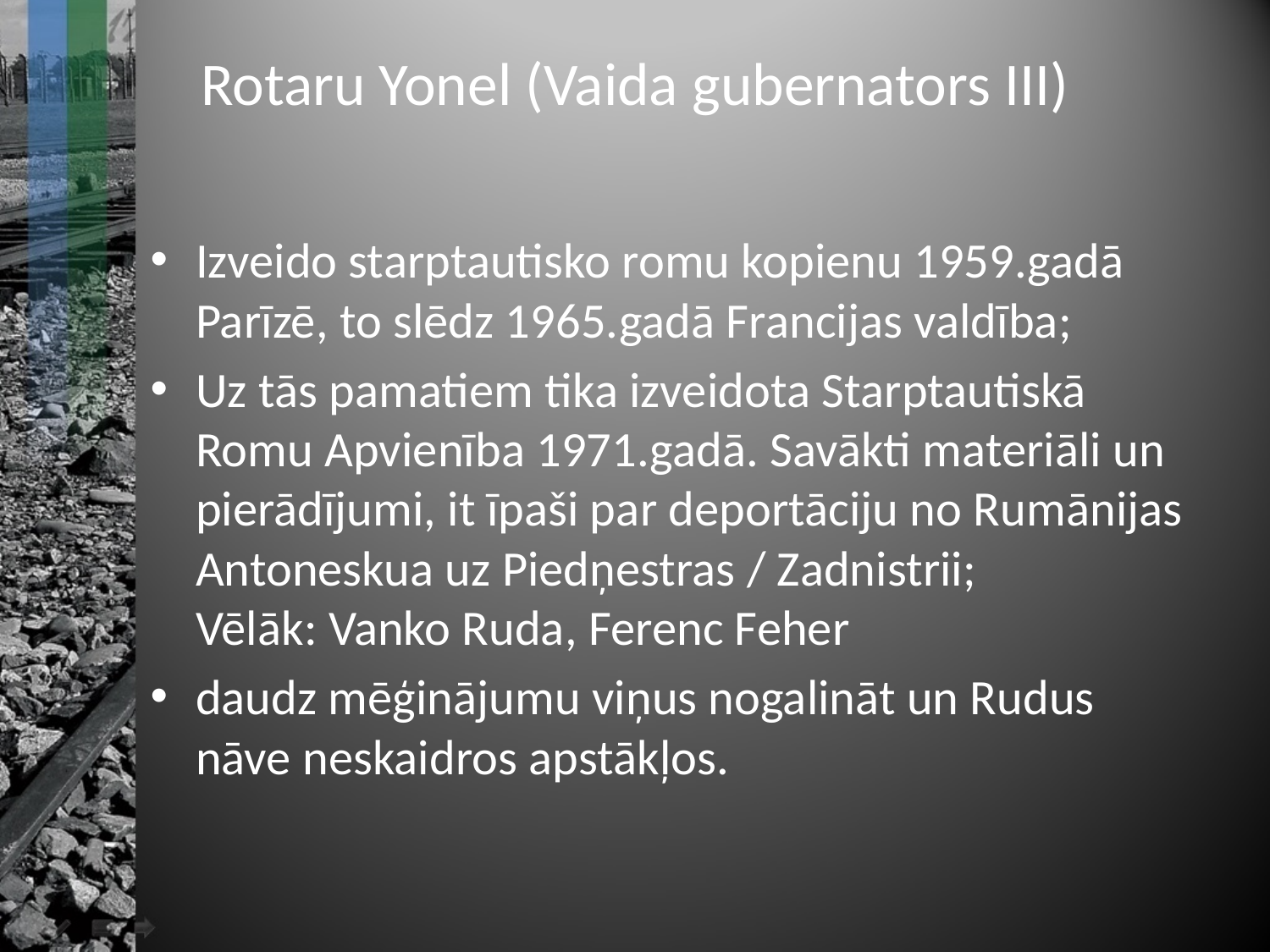

# Rotaru Yonel (Vaida gubernators III)
Izveido starptautisko romu kopienu 1959.gadā Parīzē, to slēdz 1965.gadā Francijas valdība;
Uz tās pamatiem tika izveidota Starptautiskā Romu Apvienība 1971.gadā. Savākti materiāli un pierādījumi, it īpaši par deportāciju no Rumānijas Antoneskua uz Piedņestras / Zadnistrii;
Vēlāk: Vanko Ruda, Ferenc Feher
daudz mēģinājumu viņus nogalināt un Rudus nāve neskaidros apstākļos.